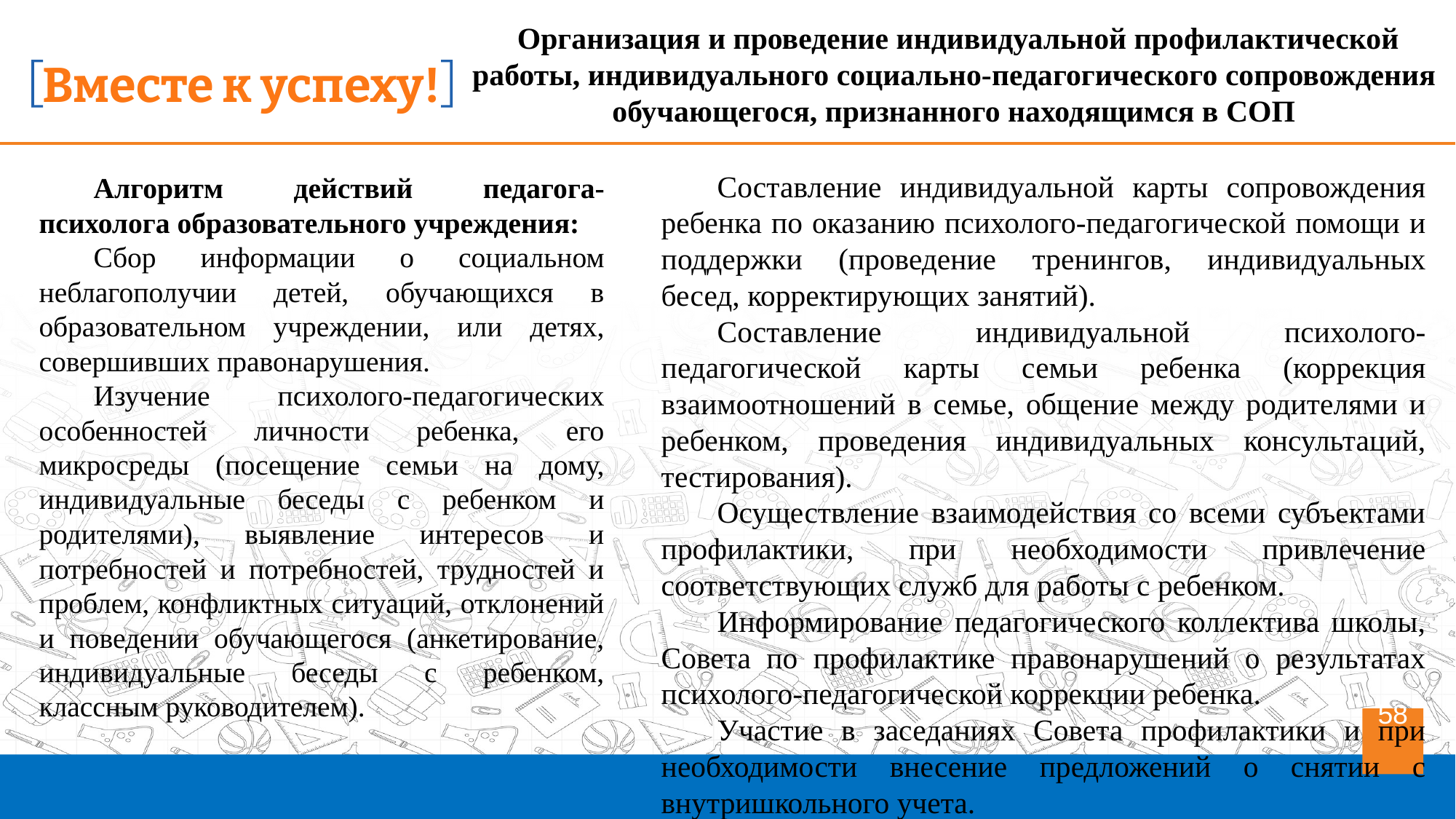

Организация и проведение индивидуальной профилактической работы, индивидуального социально-педагогического сопровождения обучающегося, признанного находящимся в СОП
Составление индивидуальной карты сопровождения ребенка по оказанию психолого-педагогической помощи и поддержки (проведение тренингов, индивидуальных бесед, корректирующих занятий).
Составление индивидуальной психолого-педагогической карты семьи ребенка (коррекция взаимоотношений в семье, общение между родителями и ребенком, проведения индивидуальных консультаций, тестирования).
Осуществление взаимодействия со всеми субъектами профилактики, при необходимости привлечение соответствующих служб для работы с ребенком.
Информирование педагогического коллектива школы, Совета по профилактике правонарушений о результатах психолого-педагогической коррекции ребенка.
Участие в заседаниях Совета профилактики и при необходимости внесение предложений о снятии с внутришкольного учета.
Алгоритм действий педагога-психолога образовательного учреждения:
Сбор информации о социальном неблагополучии детей, обучающихся в образовательном учреждении, или детях, совершивших правонарушения.
Изучение психолого-педагогических особенностей личности ребенка, его микросреды (посещение семьи на дому, индивидуальные беседы с ребенком и родителями), выявление интересов и потребностей и потребностей, трудностей и проблем, конфликтных ситуаций, отклонений и поведении обучающегося (анкетирование, индивидуальные беседы с ребенком, классным руководителем).